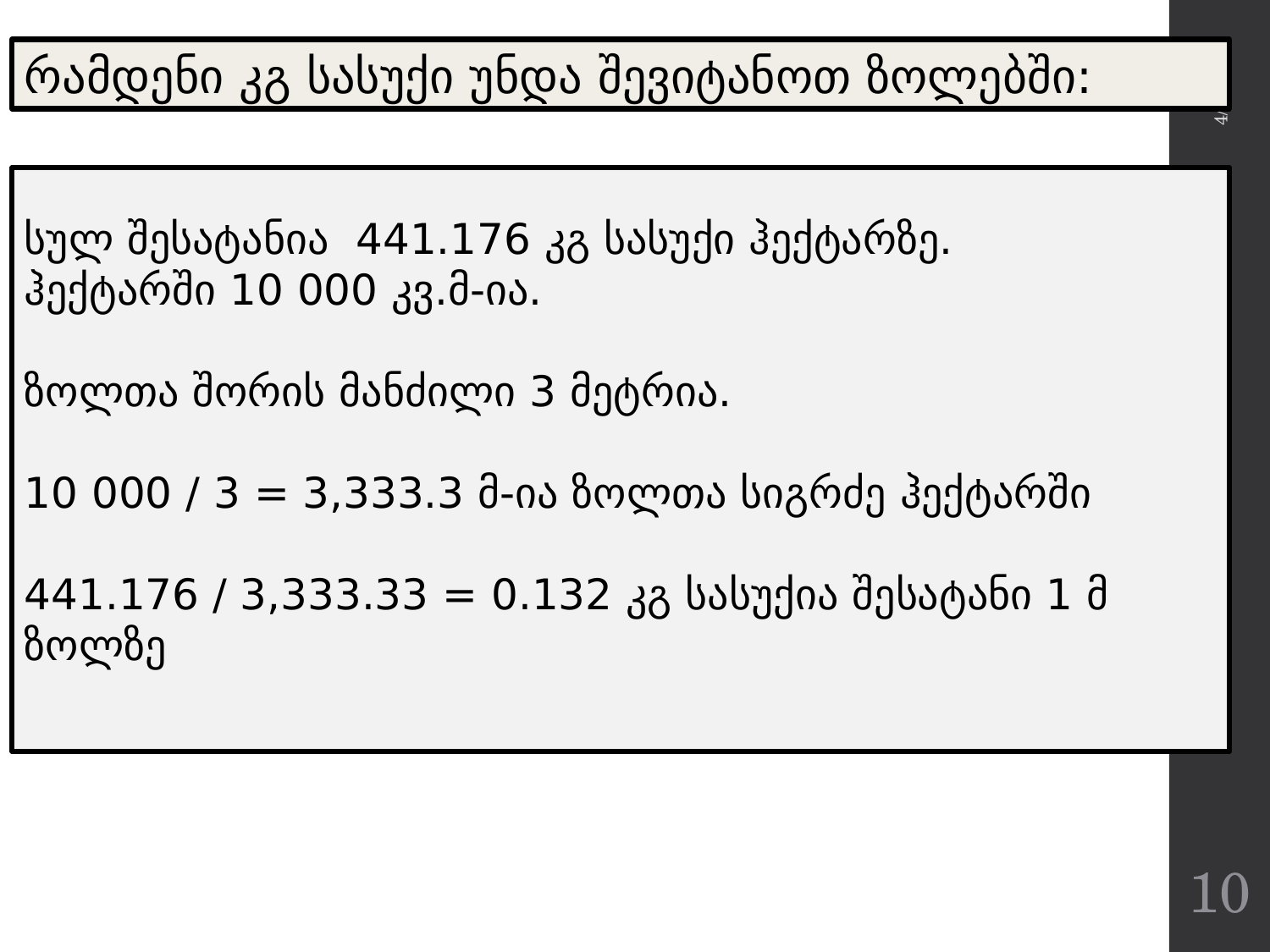

რამდენი კგ სასუქი უნდა შევიტანოთ ზოლებში:
4/22/2018

სულ შესატანია  441.176 კგ სასუქი ჰექტარზე.
ჰექტარში 10 000 კვ.მ-ია.

ზოლთა შორის მანძილი 3 მეტრია.

10 000 / 3 = 3,333.3 მ-ია ზოლთა სიგრძე ჰექტარში

441.176 / 3,333.33 = 0.132 კგ სასუქია შესატანი 1 მ ზოლზე

10